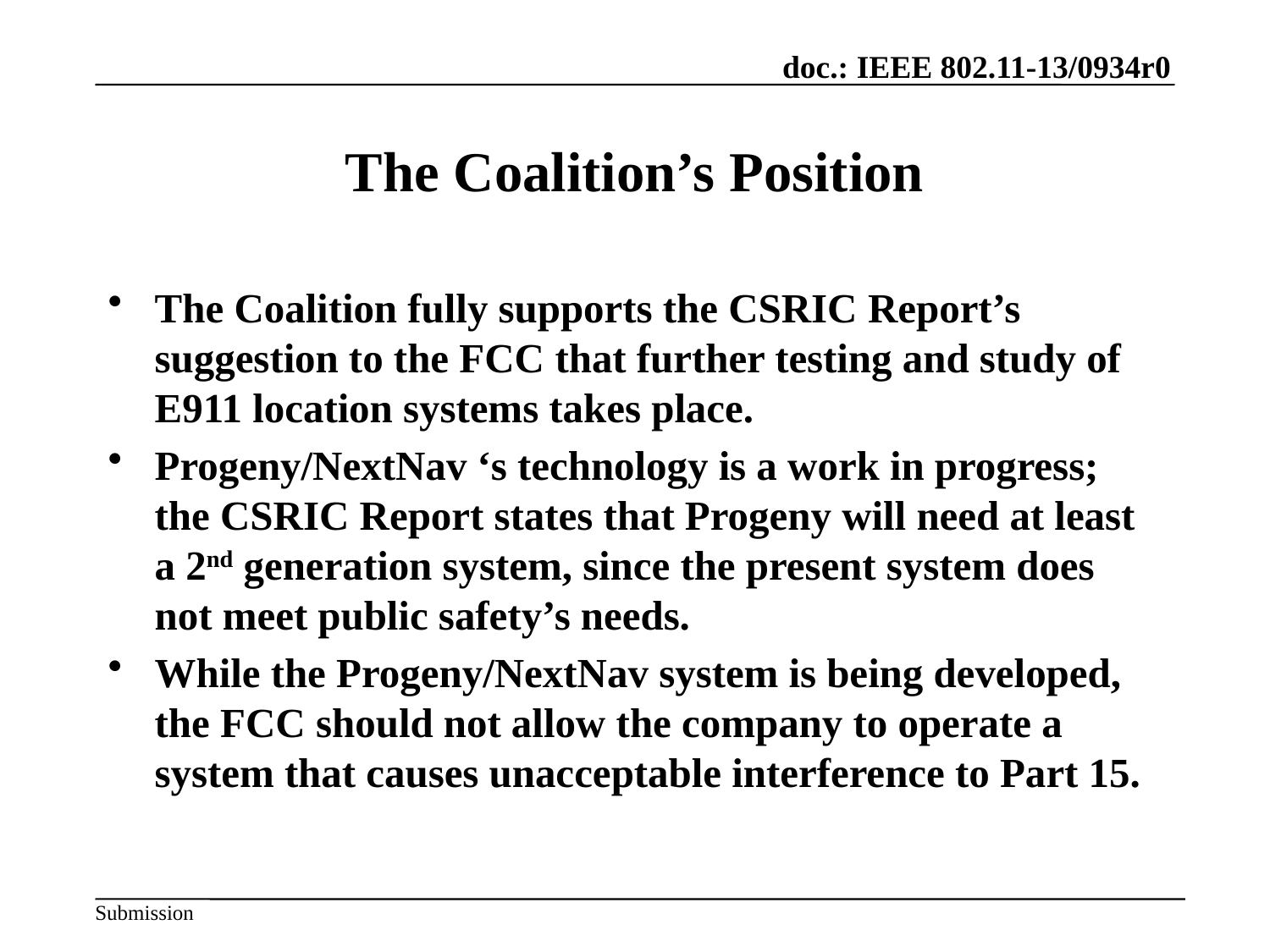

# The Coalition’s Position
The Coalition fully supports the CSRIC Report’s suggestion to the FCC that further testing and study of E911 location systems takes place.
Progeny/NextNav ‘s technology is a work in progress; the CSRIC Report states that Progeny will need at least a 2nd generation system, since the present system does not meet public safety’s needs.
While the Progeny/NextNav system is being developed, the FCC should not allow the company to operate a system that causes unacceptable interference to Part 15.